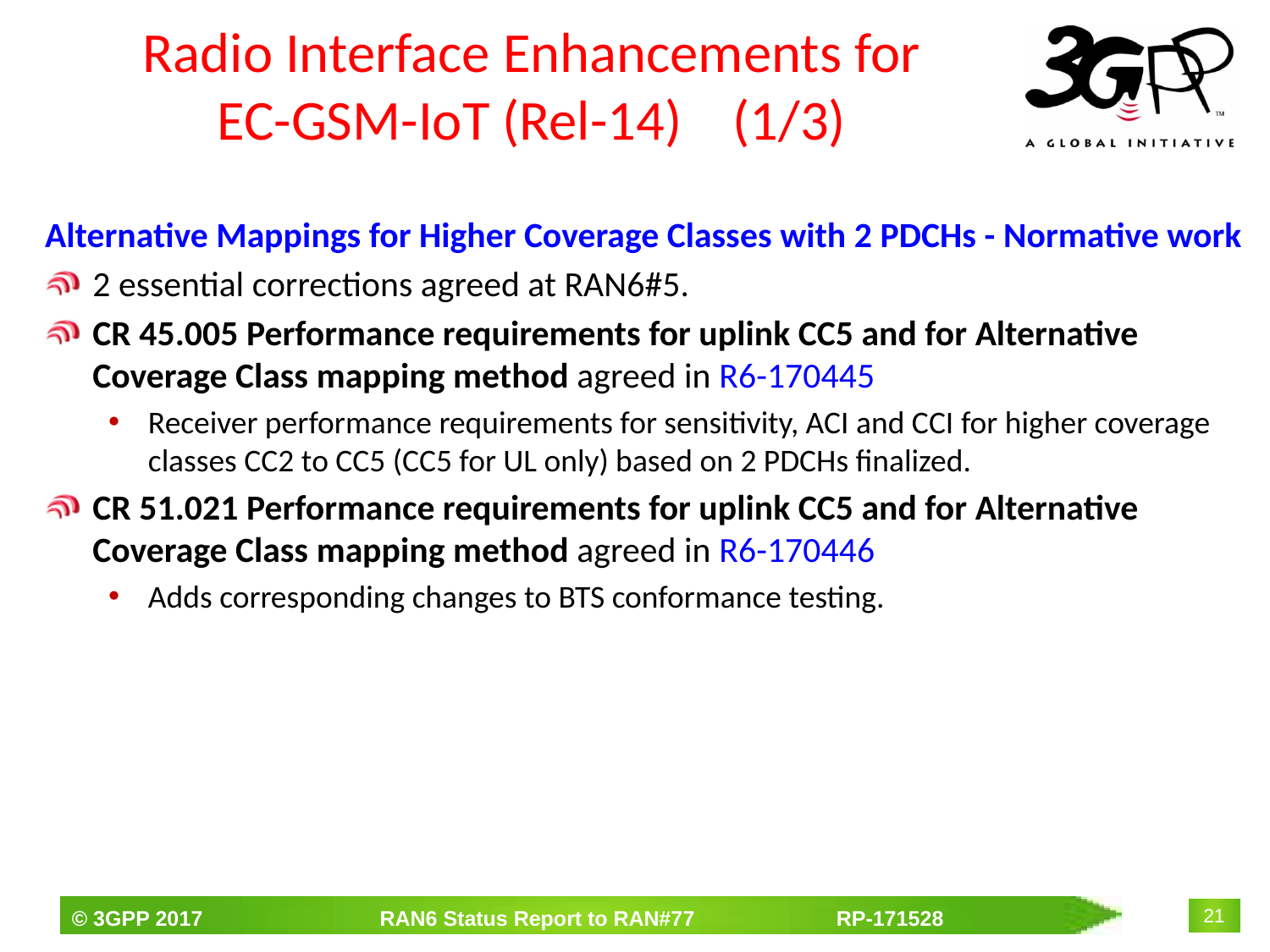

# Radio Interface Enhancements for EC-GSM-IoT (Rel-14)    (1/3)

Alternative Mappings for Higher Coverage Classes with 2 PDCHs - Normative work
2 essential corrections agreed at RAN6#5.
CR 45.005 Performance requirements for uplink CC5 and for Alternative Coverage Class mapping method agreed in R6-170445
Receiver performance requirements for sensitivity, ACI and CCI for higher coverage classes CC2 to CC5 (CC5 for UL only) based on 2 PDCHs finalized.
CR 51.021 Performance requirements for uplink CC5 and for Alternative Coverage Class mapping method agreed in R6-170446
Adds corresponding changes to BTS conformance testing.